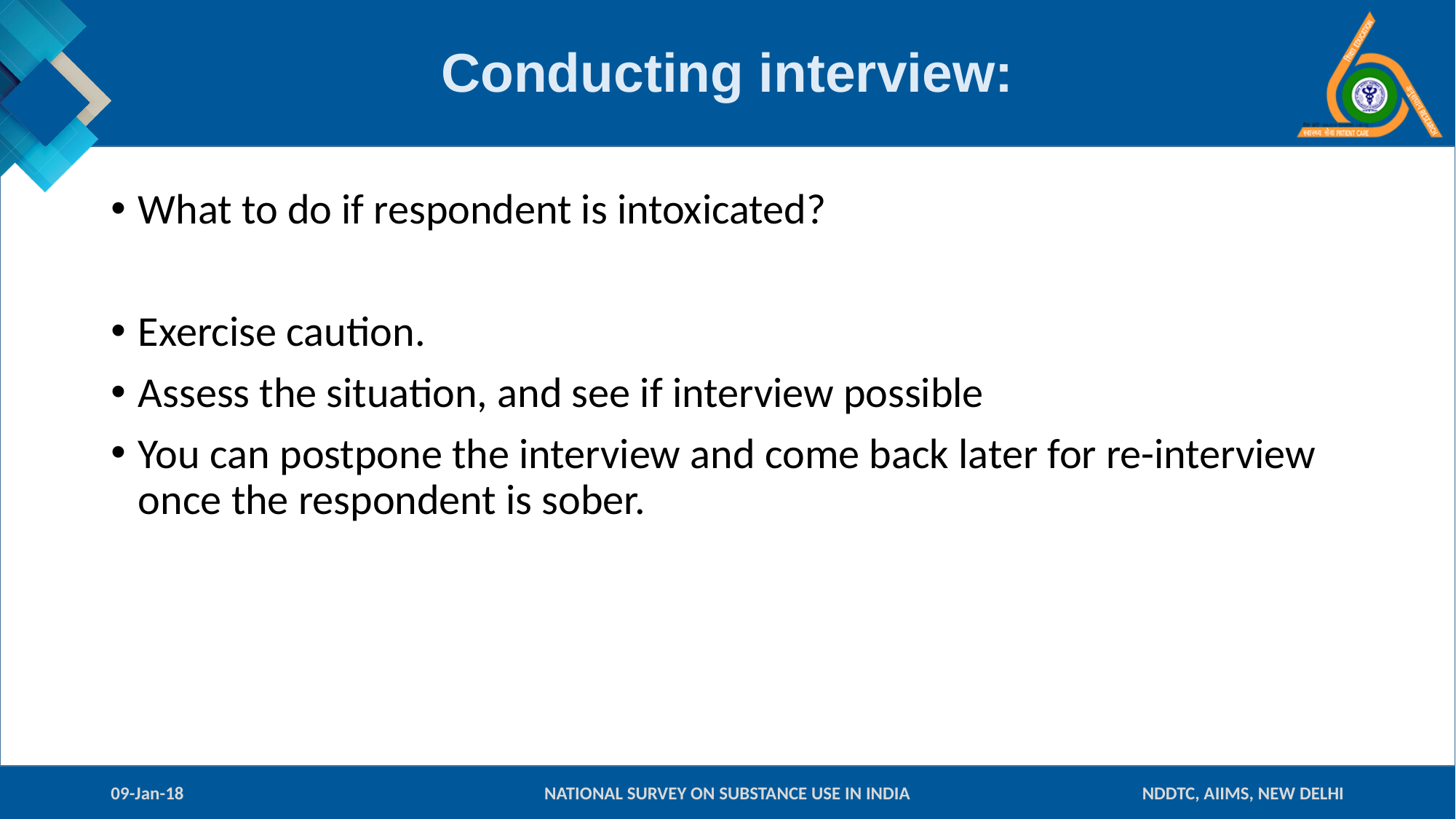

# Conducting interview:
What to do if respondent is intoxicated?

Exercise caution.
Assess the situation, and see if interview possible
You can postpone the interview and come back later for re-interview once the respondent is sober.
09-Jan-18
NATIONAL SURVEY ON SUBSTANCE USE IN INDIA
NDDTC, AIIMS, NEW DELHI